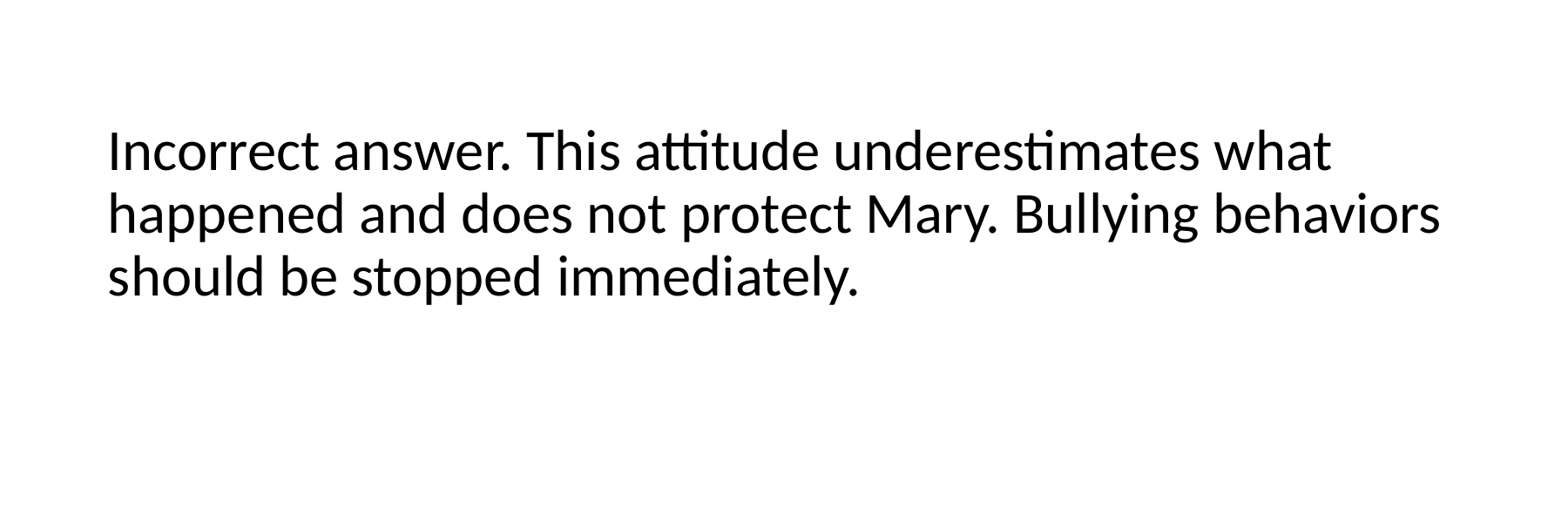

Incorrect answer. This attitude underestimates what happened and does not protect Mary. Bullying behaviors should be stopped immediately.